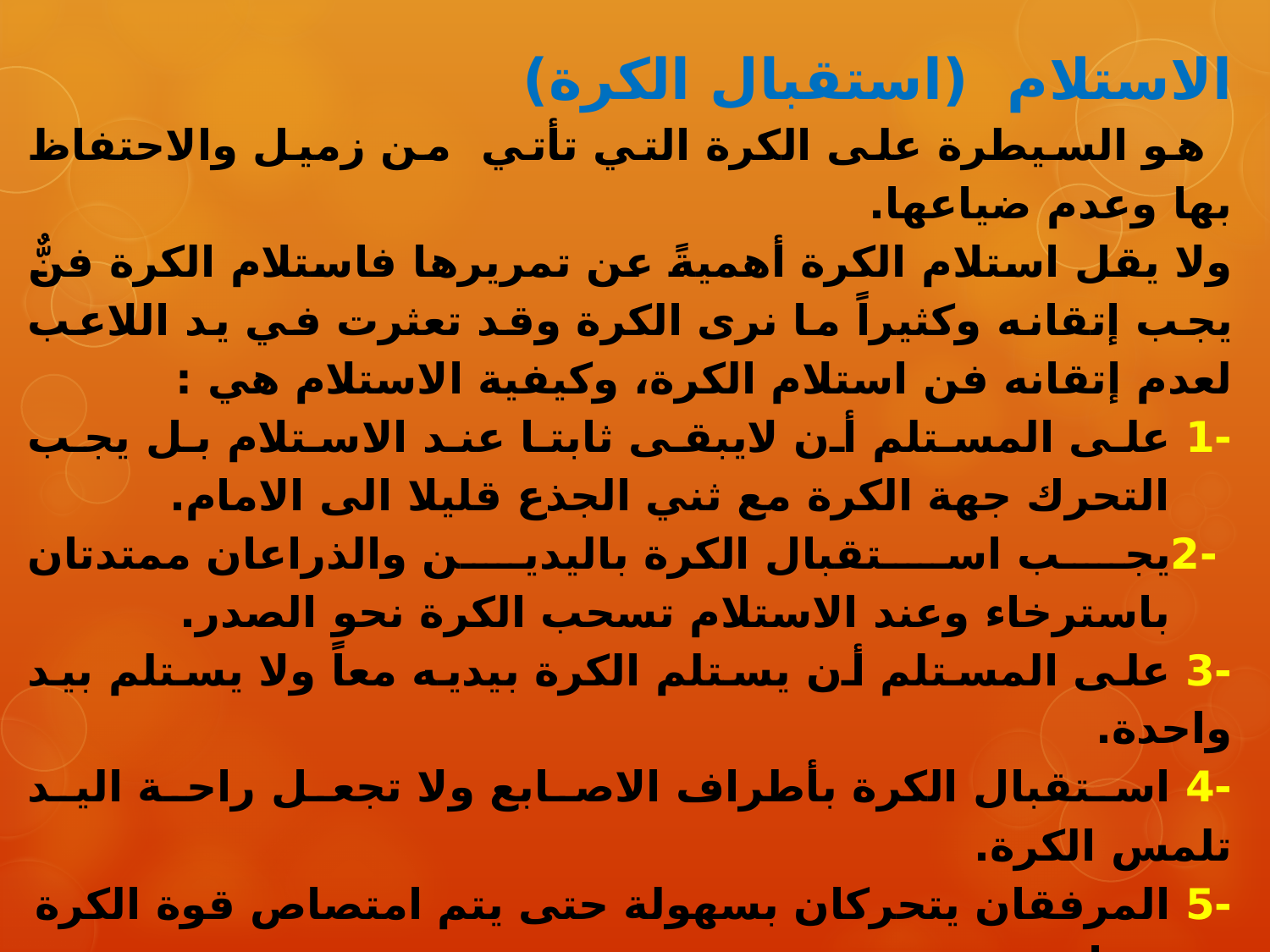

الاستلام  (استقبال الكرة)
  هو السيطرة على الكرة التي تأتي  من زميل والاحتفاظ بها وعدم ضياعها.
ولا يقل استلام الكرة أهميةً عن تمريرها فاستلام الكرة فنٌّ يجب إتقانه وكثيراً ما نرى الكرة وقد تعثرت في يد اللاعب لعدم إتقانه فن استلام الكرة، وكيفية الاستلام هي :
-1 على المستلم أن لايبقى ثابتا عند الاستلام بل يجب التحرك جهة الكرة مع ثني الجذع قليلا الى الامام.
 -2يجب استقبال الكرة باليدين والذراعان ممتدتان باسترخاء وعند الاستلام تسحب الكرة نحو الصدر.
-3 على المستلم أن يستلم الكرة بيديه معاً ولا يستلم بيد واحدة.
-4 استقبال الكرة بأطراف الاصابع ولا تجعل راحة اليد تلمس الكرة.
-5 المرفقان يتحركان بسهولة حتى يتم امتصاص قوة الكرة تدريجيا.